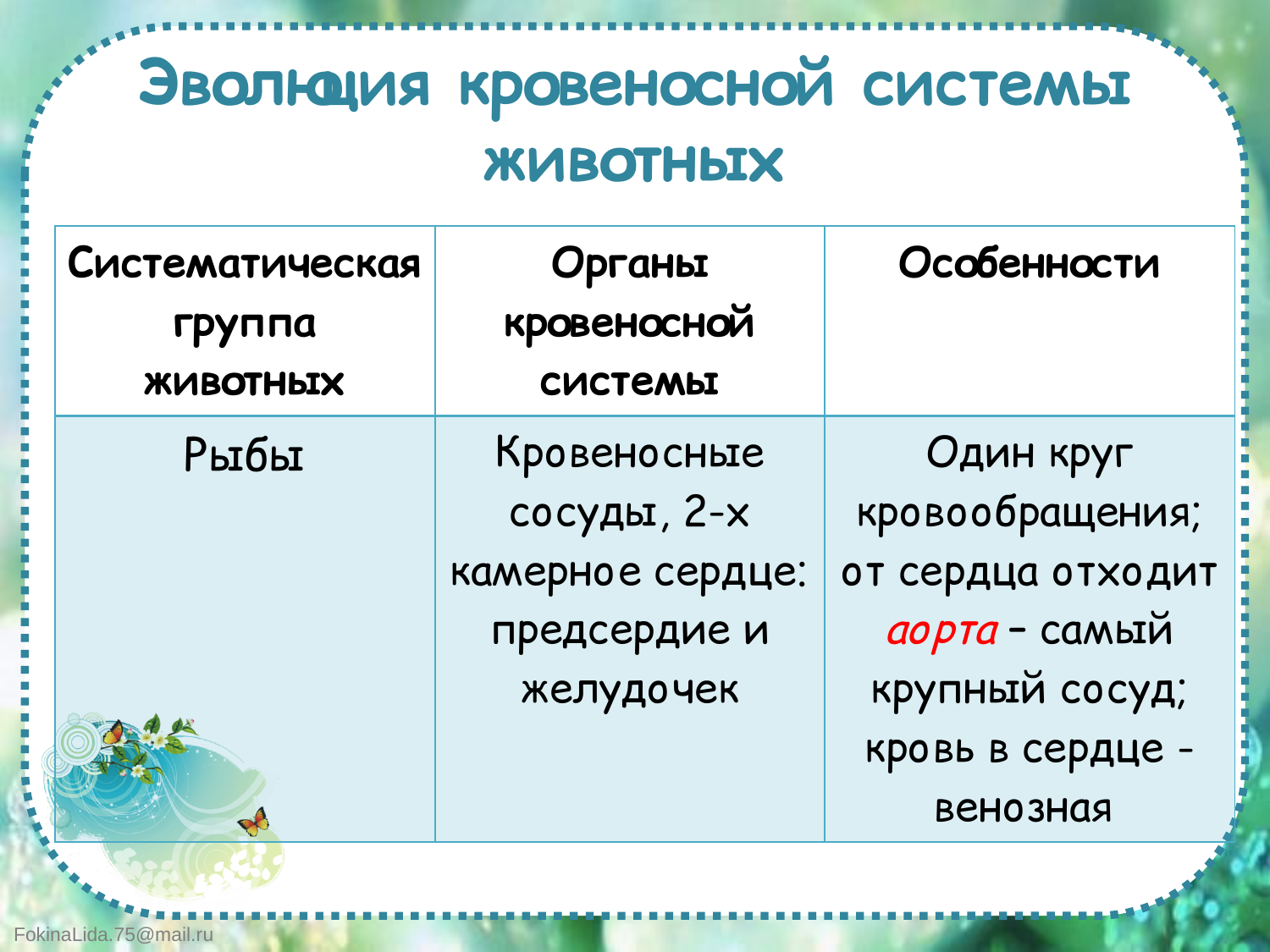

# Эволюция кровеносной системы животных
| Систематическая группа животных | Органы кровеносной системы | Особенности |
| --- | --- | --- |
| Рыбы | Кровеносные сосуды, 2-х камерное сердце: предсердие и желудочек | Один круг кровообращения; от сердца отходит аорта – самый крупный сосуд; кровь в сердце - венозная |